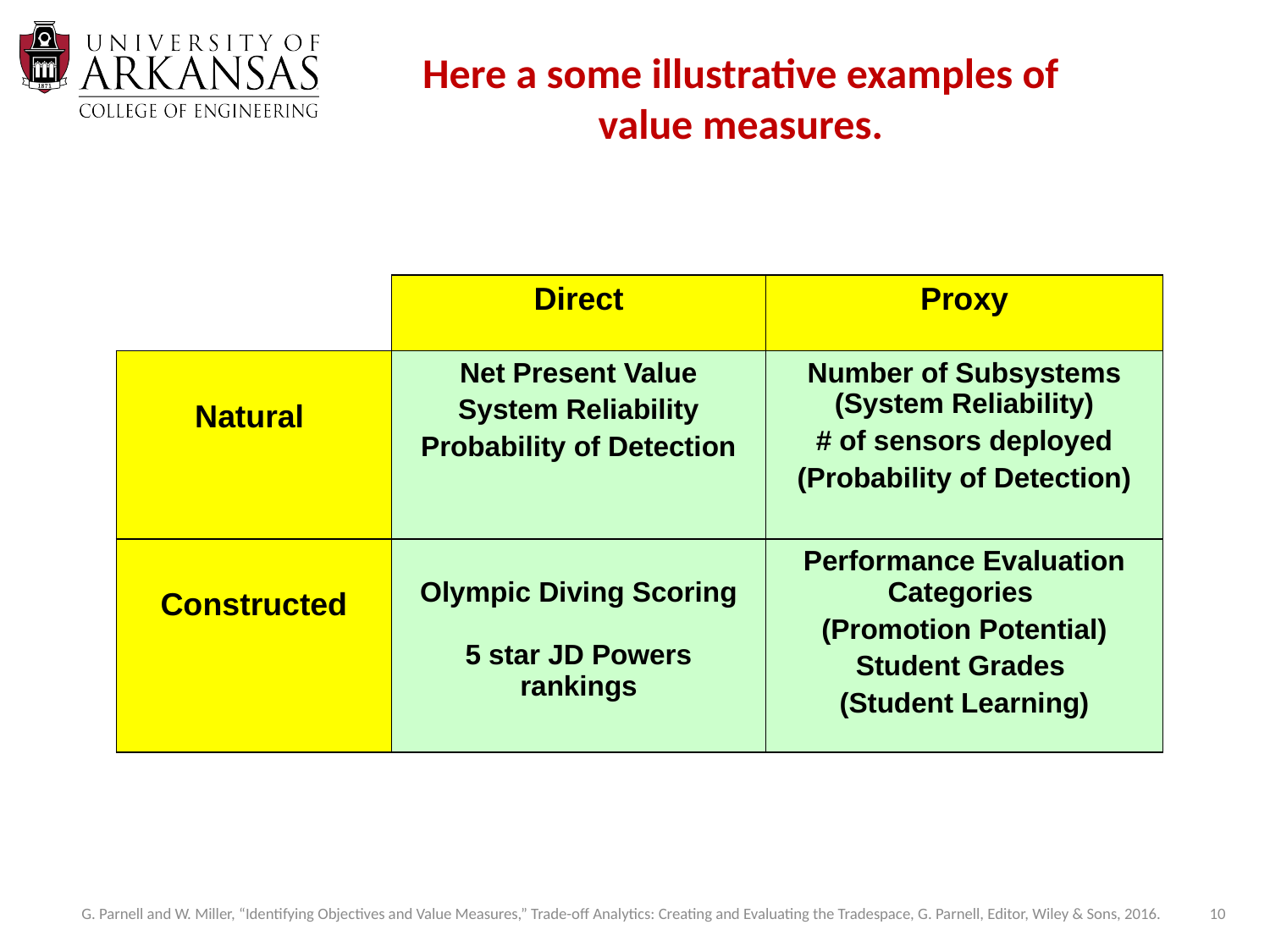

Here a some illustrative examples of value measures.
|  | Direct | Proxy |
| --- | --- | --- |
| Natural | Net Present Value System Reliability Probability of Detection | Number of Subsystems (System Reliability) # of sensors deployed (Probability of Detection) |
| Constructed | Olympic Diving Scoring 5 star JD Powers rankings | Performance Evaluation Categories (Promotion Potential) Student Grades (Student Learning) |
10
G. Parnell and W. Miller, “Identifying Objectives and Value Measures,” Trade-off Analytics: Creating and Evaluating the Tradespace, G. Parnell, Editor, Wiley & Sons, 2016.